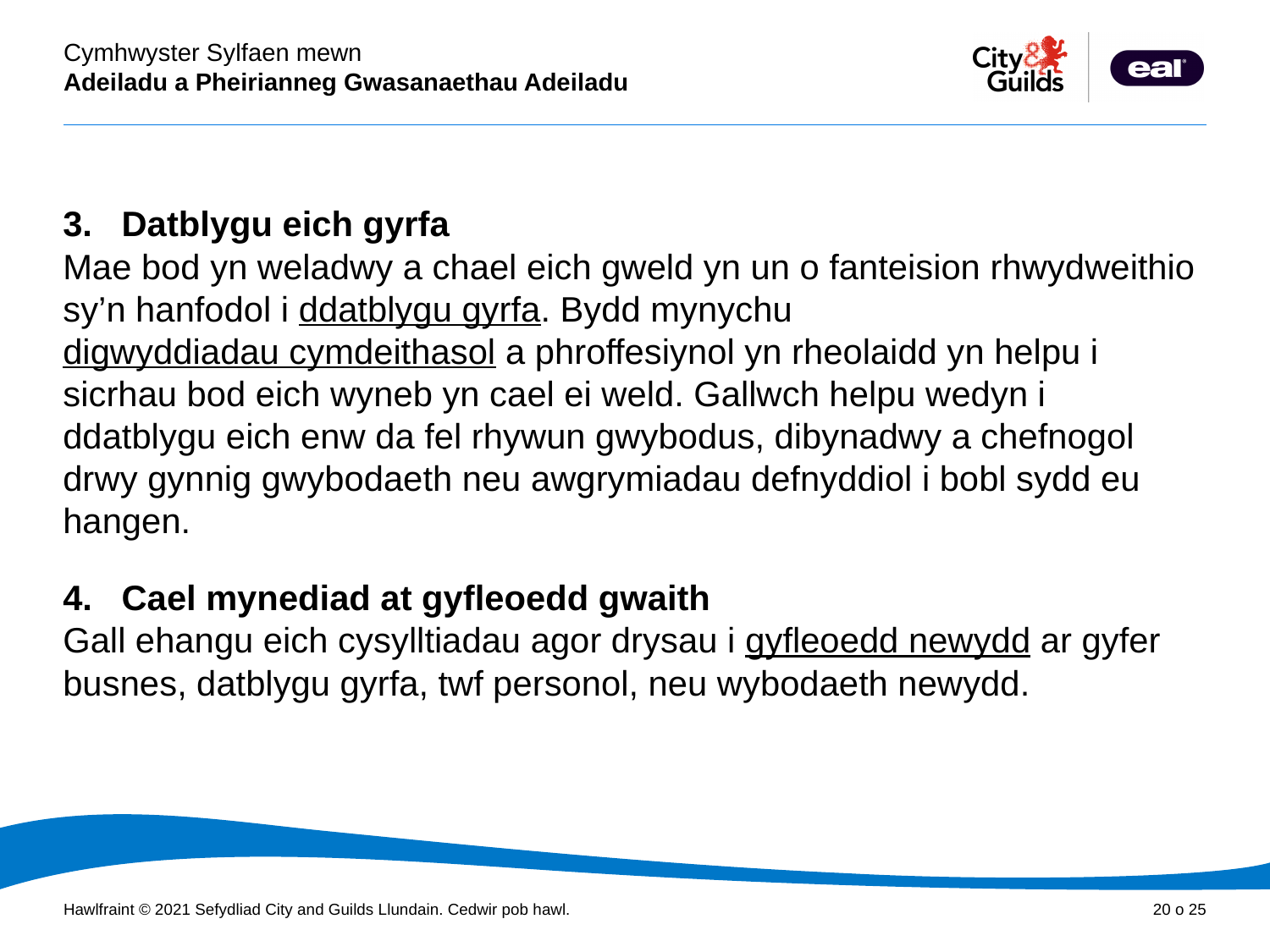

3.   Datblygu eich gyrfa
Mae bod yn weladwy a chael eich gweld yn un o fanteision rhwydweithio sy’n hanfodol i ddatblygu gyrfa. Bydd mynychu digwyddiadau cymdeithasol a phroffesiynol yn rheolaidd yn helpu i sicrhau bod eich wyneb yn cael ei weld. Gallwch helpu wedyn i ddatblygu eich enw da fel rhywun gwybodus, dibynadwy a chefnogol drwy gynnig gwybodaeth neu awgrymiadau defnyddiol i bobl sydd eu hangen.
4.   Cael mynediad at gyfleoedd gwaith
Gall ehangu eich cysylltiadau agor drysau i gyfleoedd newydd ar gyfer busnes, datblygu gyrfa, twf personol, neu wybodaeth newydd.